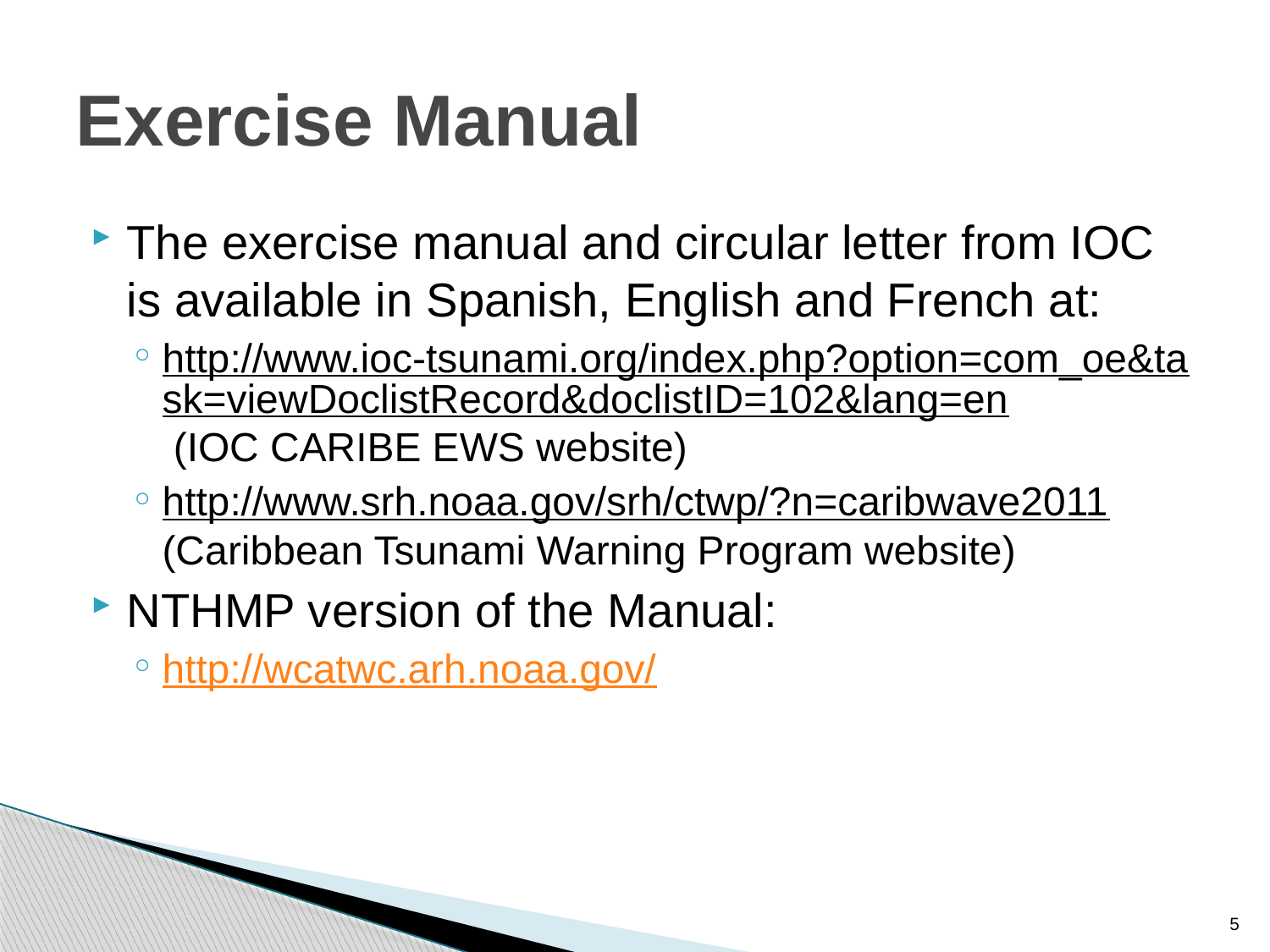

# Exercise Manual
The exercise manual and circular letter from IOC is available in Spanish, English and French at:
http://www.ioc-tsunami.org/index.php?option=com_oe&task=viewDoclistRecord&doclistID=102&lang=en (IOC CARIBE EWS website)
http://www.srh.noaa.gov/srh/ctwp/?n=caribwave2011 (Caribbean Tsunami Warning Program website)
NTHMP version of the Manual:
http://wcatwc.arh.noaa.gov/

5